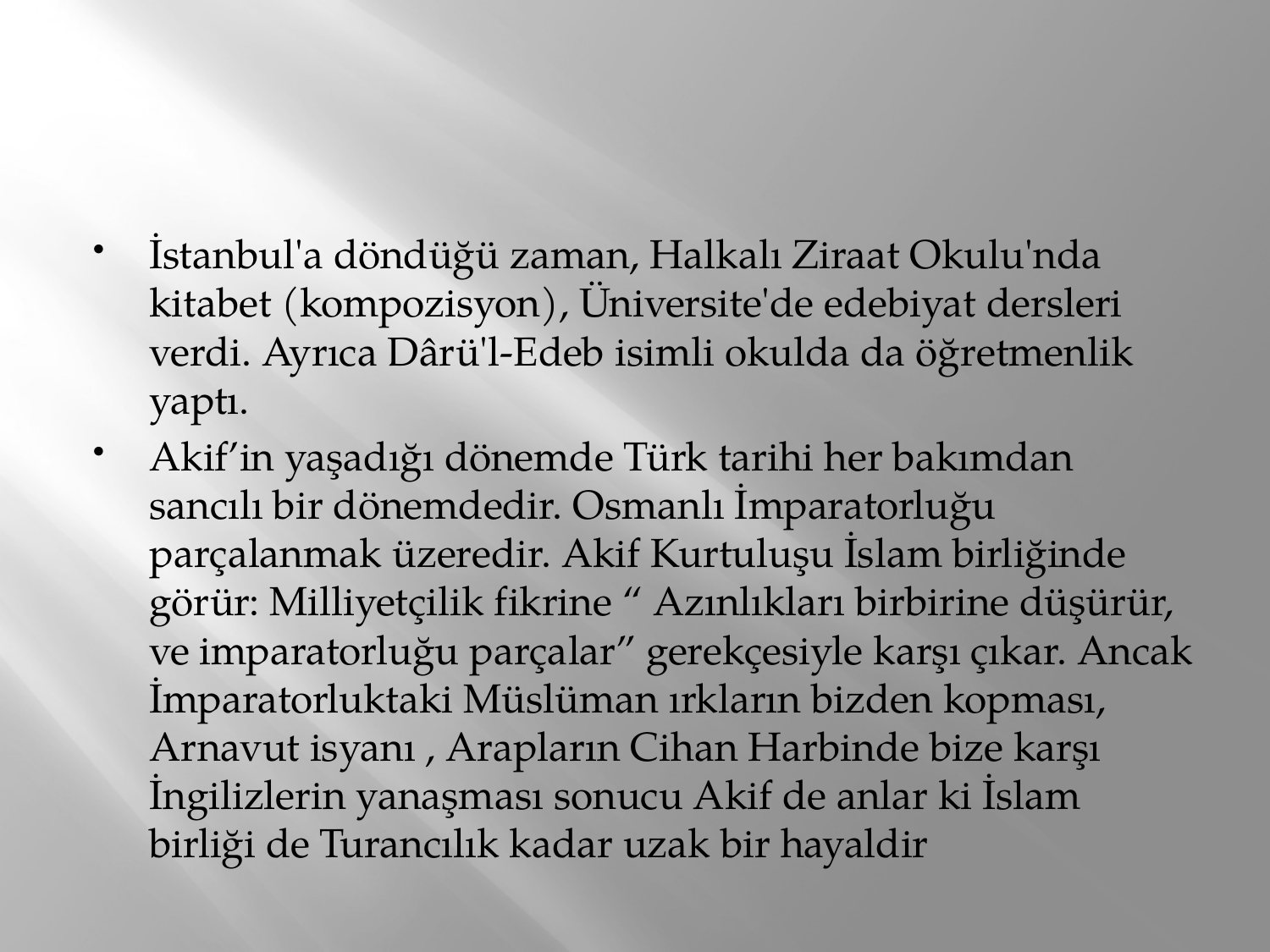

#
İstanbul'a döndüğü zaman, Halkalı Ziraat Okulu'nda kitabet (kompozisyon), Üniversite'de edebiyat dersleri verdi. Ayrıca Dârü'l-Edeb isimli okulda da öğretmenlik yaptı.
Akif’in yaşadığı dönemde Türk tarihi her bakımdan sancılı bir dönemdedir. Osmanlı İmparatorluğu parçalanmak üzeredir. Akif Kurtuluşu İslam birliğinde görür: Milliyetçilik fikrine “ Azınlıkları birbirine düşürür, ve imparatorluğu parçalar” gerekçesiyle karşı çıkar. Ancak İmparatorluktaki Müslüman ırkların bizden kopması, Arnavut isyanı , Arapların Cihan Harbinde bize karşı İngilizlerin yanaşması sonucu Akif de anlar ki İslam birliği de Turancılık kadar uzak bir hayaldir